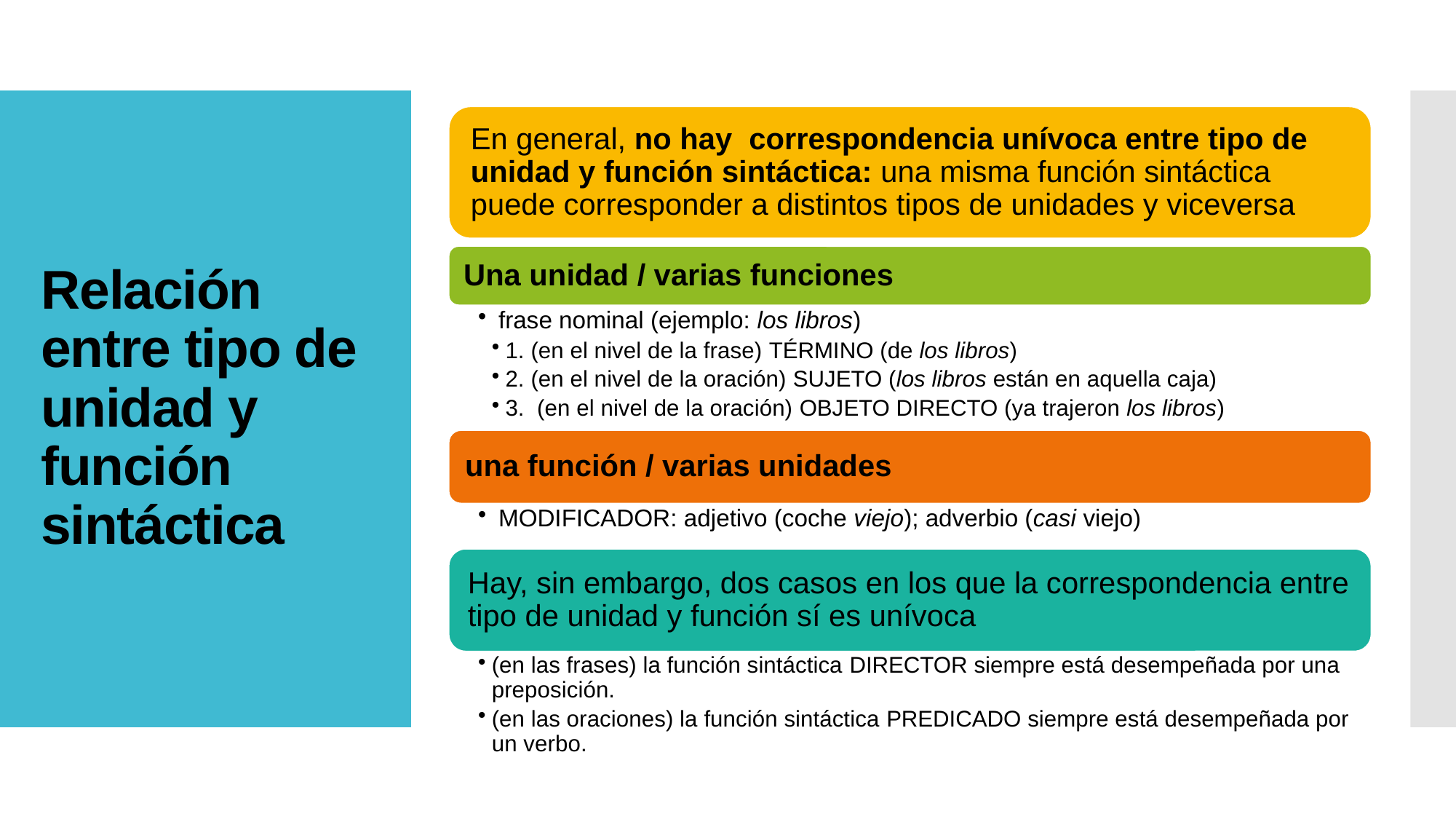

En general, no hay  correspondencia unívoca entre tipo de unidad y función sintáctica: una misma función sintáctica puede corresponder a distintos tipos de unidades y viceversa
Una unidad / varias funciones
frase nominal (ejemplo: los libros)
1. (en el nivel de la frase) término (de los libros)
2. (en el nivel de la oración) sujeto (los libros están en aquella caja)
3.  (en el nivel de la oración) objeto directo (ya trajeron los libros)
una función / varias unidades
modificador: adjetivo (coche viejo); adverbio (casi viejo)
Hay, sin embargo, dos casos en los que la correspondencia entre tipo de unidad y función sí es unívoca
(en las frases) la función sintáctica director siempre está desempeñada por una preposición.
(en las oraciones) la función sintáctica predicado siempre está desempeñada por un verbo.
# Relación entre tipo de unidad y función sintáctica